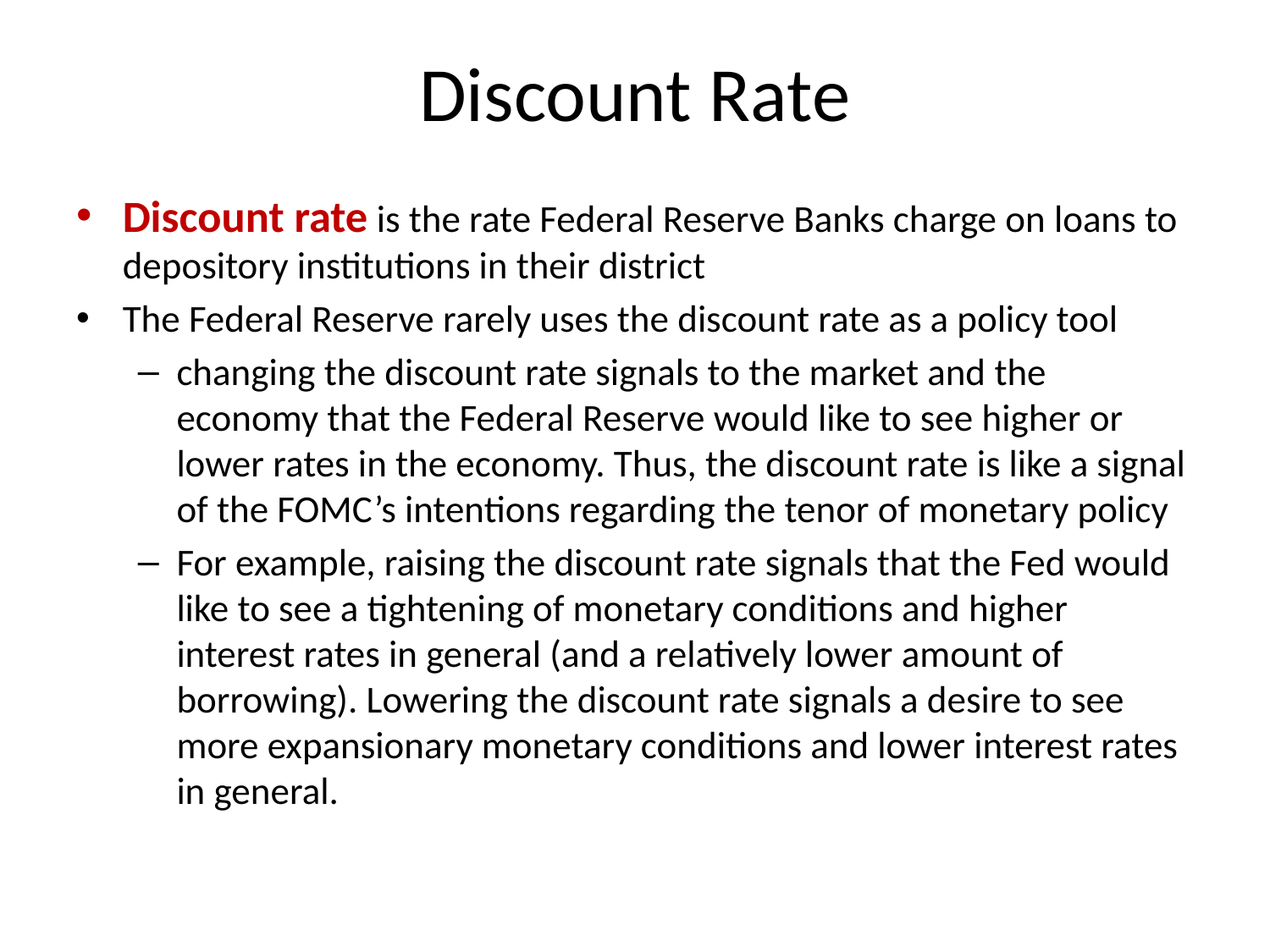

# Discount Rate
Discount rate is the rate Federal Reserve Banks charge on loans to depository institutions in their district
The Federal Reserve rarely uses the discount rate as a policy tool
changing the discount rate signals to the market and the economy that the Federal Reserve would like to see higher or lower rates in the economy. Thus, the discount rate is like a signal of the FOMC’s intentions regarding the tenor of monetary policy
For example, raising the discount rate signals that the Fed would like to see a tightening of monetary conditions and higher interest rates in general (and a relatively lower amount of borrowing). Lowering the discount rate signals a desire to see more expansionary monetary conditions and lower interest rates in general.